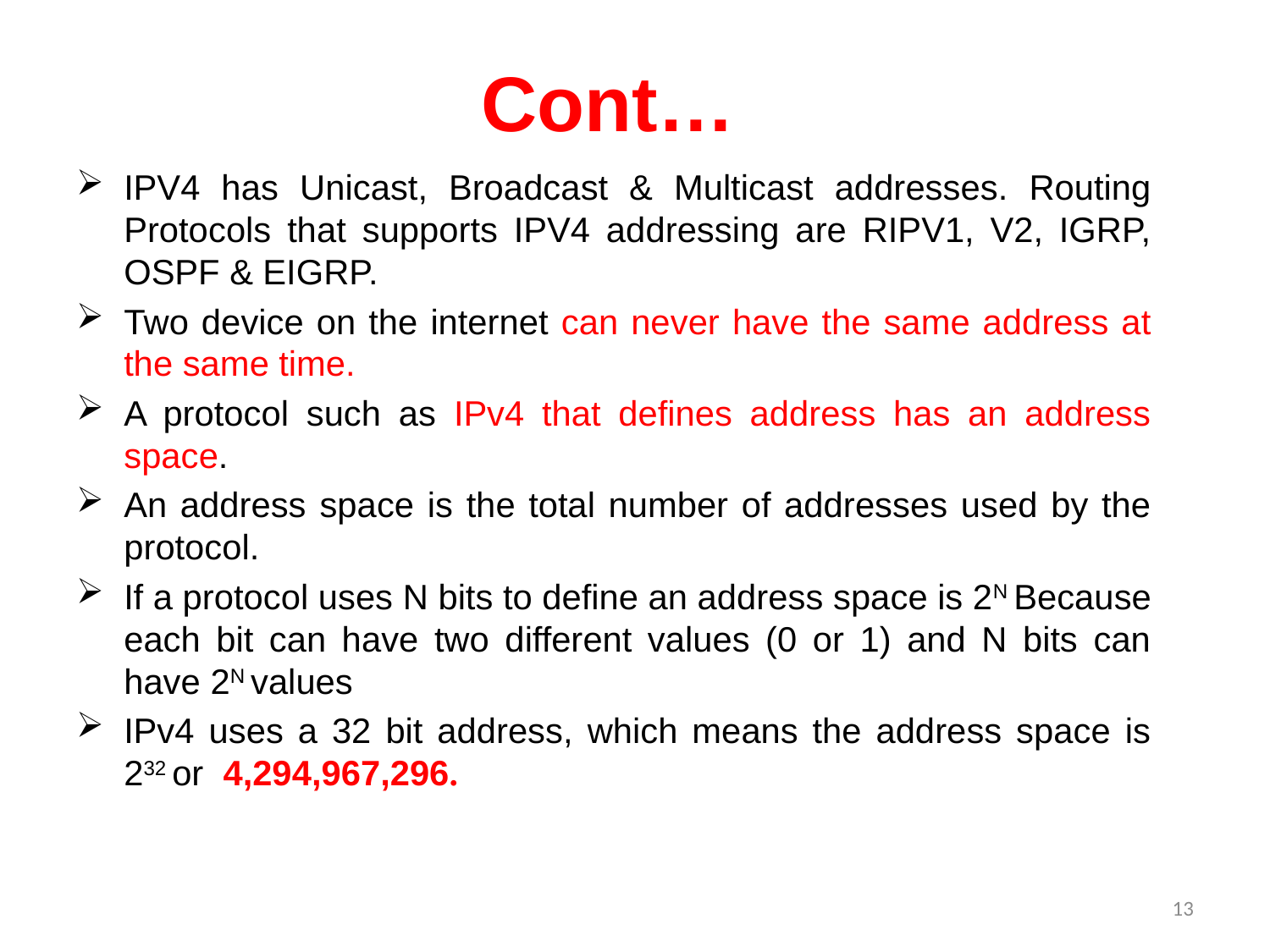

# Cont…
IPV4 has Unicast, Broadcast & Multicast addresses. Routing Protocols that supports IPV4 addressing are RIPV1, V2, IGRP, OSPF & EIGRP.
Two device on the internet can never have the same address at the same time.
A protocol such as IPv4 that defines address has an address space.
An address space is the total number of addresses used by the protocol.
If a protocol uses N bits to define an address space is 2N Because each bit can have two different values (0 or 1) and N bits can have 2N values
IPv4 uses a 32 bit address, which means the address space is 232 or  4,294,967,296.

13